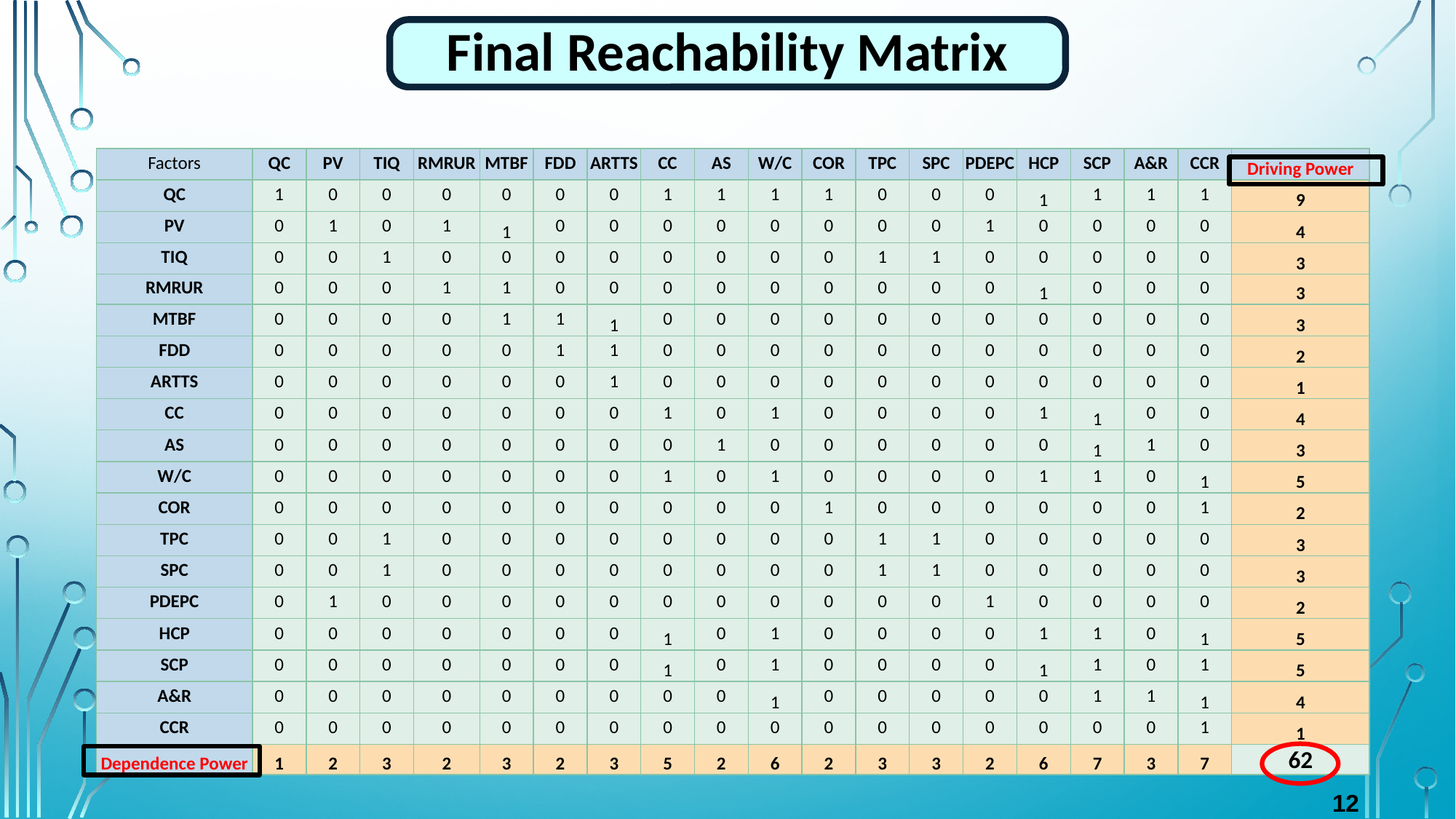

Final Reachability Matrix
| Factors | QC | PV | TIQ | RMRUR | MTBF | FDD | ARTTS | CC | AS | W/C | COR | TPC | SPC | PDEPC | HCP | SCP | A&R | CCR | Driving Power |
| --- | --- | --- | --- | --- | --- | --- | --- | --- | --- | --- | --- | --- | --- | --- | --- | --- | --- | --- | --- |
| QC | 1 | 0 | 0 | 0 | 0 | 0 | 0 | 1 | 1 | 1 | 1 | 0 | 0 | 0 | 1 | 1 | 1 | 1 | 9 |
| PV | 0 | 1 | 0 | 1 | 1 | 0 | 0 | 0 | 0 | 0 | 0 | 0 | 0 | 1 | 0 | 0 | 0 | 0 | 4 |
| TIQ | 0 | 0 | 1 | 0 | 0 | 0 | 0 | 0 | 0 | 0 | 0 | 1 | 1 | 0 | 0 | 0 | 0 | 0 | 3 |
| RMRUR | 0 | 0 | 0 | 1 | 1 | 0 | 0 | 0 | 0 | 0 | 0 | 0 | 0 | 0 | 1 | 0 | 0 | 0 | 3 |
| MTBF | 0 | 0 | 0 | 0 | 1 | 1 | 1 | 0 | 0 | 0 | 0 | 0 | 0 | 0 | 0 | 0 | 0 | 0 | 3 |
| FDD | 0 | 0 | 0 | 0 | 0 | 1 | 1 | 0 | 0 | 0 | 0 | 0 | 0 | 0 | 0 | 0 | 0 | 0 | 2 |
| ARTTS | 0 | 0 | 0 | 0 | 0 | 0 | 1 | 0 | 0 | 0 | 0 | 0 | 0 | 0 | 0 | 0 | 0 | 0 | 1 |
| CC | 0 | 0 | 0 | 0 | 0 | 0 | 0 | 1 | 0 | 1 | 0 | 0 | 0 | 0 | 1 | 1 | 0 | 0 | 4 |
| AS | 0 | 0 | 0 | 0 | 0 | 0 | 0 | 0 | 1 | 0 | 0 | 0 | 0 | 0 | 0 | 1 | 1 | 0 | 3 |
| W/C | 0 | 0 | 0 | 0 | 0 | 0 | 0 | 1 | 0 | 1 | 0 | 0 | 0 | 0 | 1 | 1 | 0 | 1 | 5 |
| COR | 0 | 0 | 0 | 0 | 0 | 0 | 0 | 0 | 0 | 0 | 1 | 0 | 0 | 0 | 0 | 0 | 0 | 1 | 2 |
| TPC | 0 | 0 | 1 | 0 | 0 | 0 | 0 | 0 | 0 | 0 | 0 | 1 | 1 | 0 | 0 | 0 | 0 | 0 | 3 |
| SPC | 0 | 0 | 1 | 0 | 0 | 0 | 0 | 0 | 0 | 0 | 0 | 1 | 1 | 0 | 0 | 0 | 0 | 0 | 3 |
| PDEPC | 0 | 1 | 0 | 0 | 0 | 0 | 0 | 0 | 0 | 0 | 0 | 0 | 0 | 1 | 0 | 0 | 0 | 0 | 2 |
| HCP | 0 | 0 | 0 | 0 | 0 | 0 | 0 | 1 | 0 | 1 | 0 | 0 | 0 | 0 | 1 | 1 | 0 | 1 | 5 |
| SCP | 0 | 0 | 0 | 0 | 0 | 0 | 0 | 1 | 0 | 1 | 0 | 0 | 0 | 0 | 1 | 1 | 0 | 1 | 5 |
| A&R | 0 | 0 | 0 | 0 | 0 | 0 | 0 | 0 | 0 | 1 | 0 | 0 | 0 | 0 | 0 | 1 | 1 | 1 | 4 |
| CCR | 0 | 0 | 0 | 0 | 0 | 0 | 0 | 0 | 0 | 0 | 0 | 0 | 0 | 0 | 0 | 0 | 0 | 1 | 1 |
| Dependence Power | 1 | 2 | 3 | 2 | 3 | 2 | 3 | 5 | 2 | 6 | 2 | 3 | 3 | 2 | 6 | 7 | 3 | 7 | 62 |

12